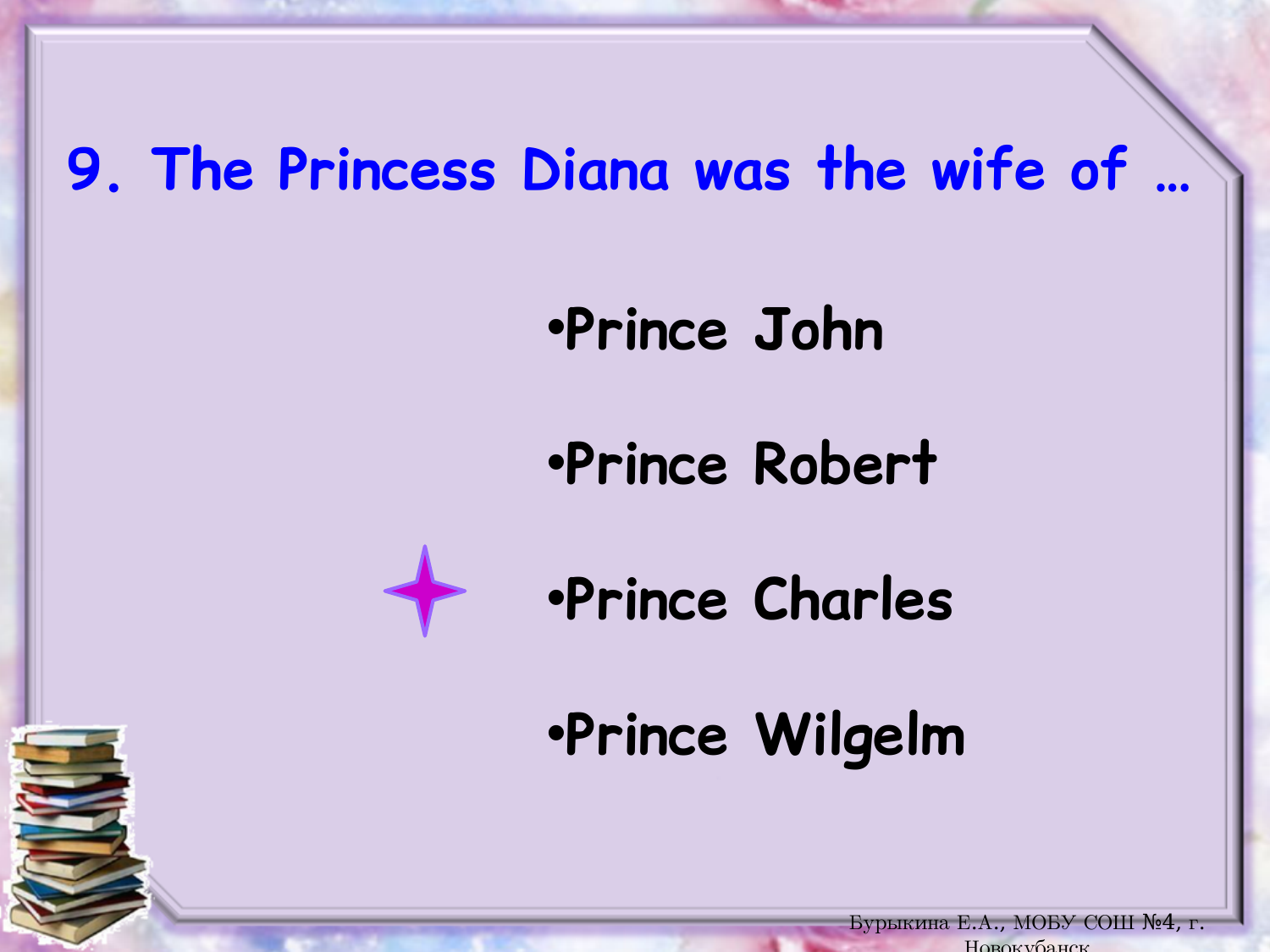

9. The Princess Diana was the wife of …
Prince John

Prince Robert

Prince Charles

Prince Wilgelm

Бурыкина Е.А., МОБУ СОШ №4, г. Новокубанск